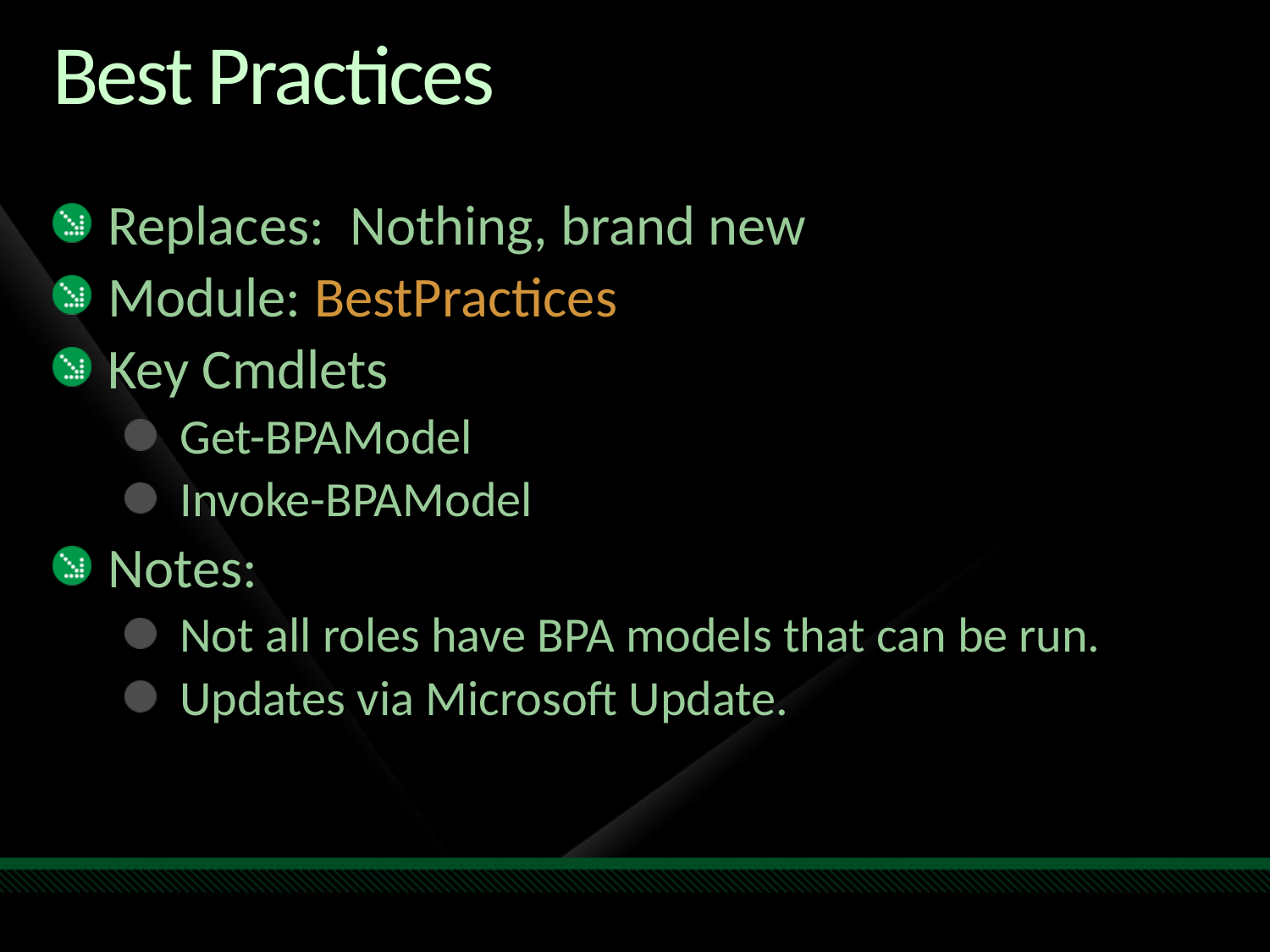

# Best Practices
Replaces:  Nothing, brand new
Module: BestPractices
Key Cmdlets
Get-BPAModel
Invoke-BPAModel
Notes:
Not all roles have BPA models that can be run.
Updates via Microsoft Update.